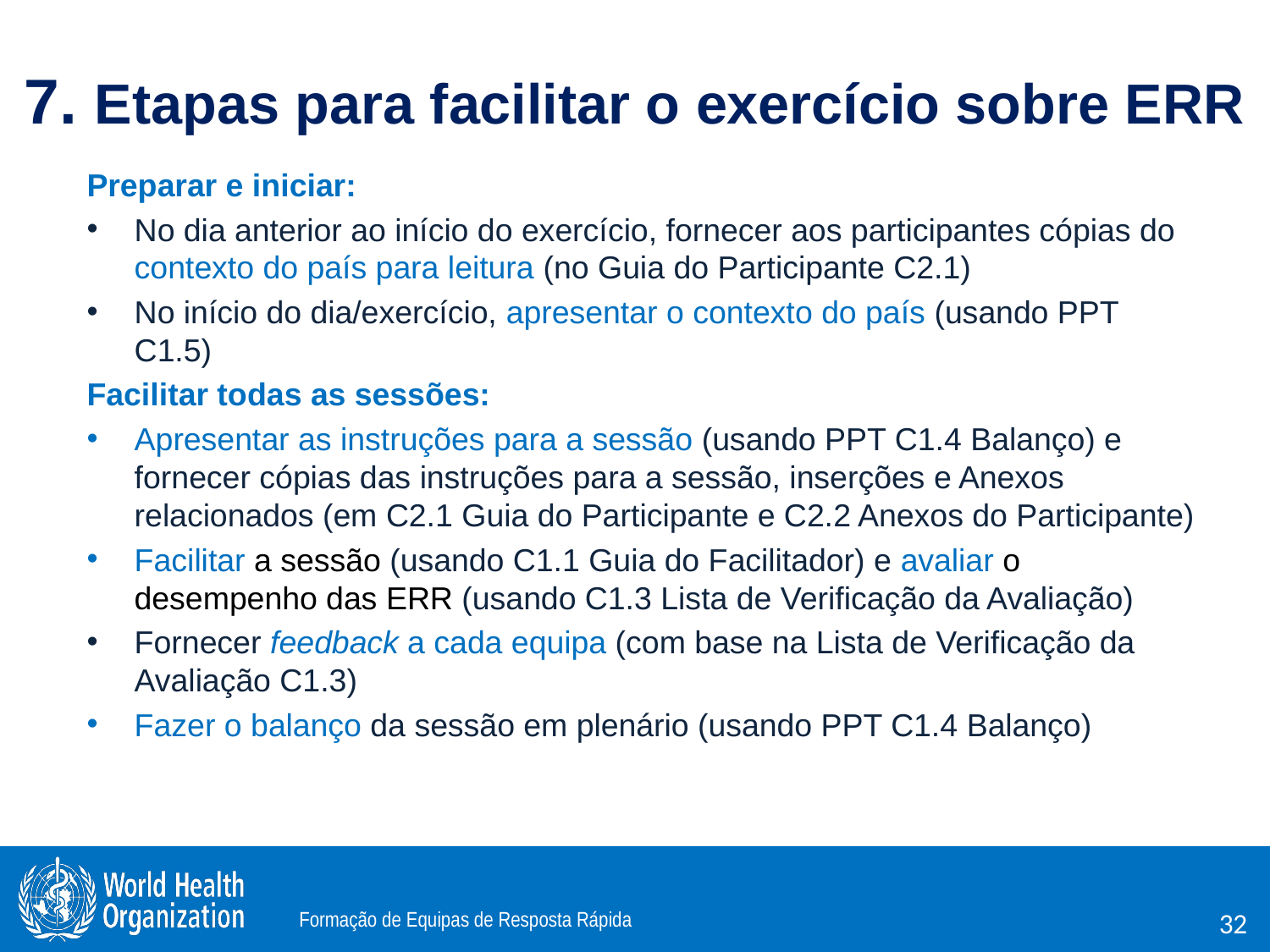

# 7. Etapas para facilitar o exercício sobre ERR
Preparar e iniciar:
No dia anterior ao início do exercício, fornecer aos participantes cópias do contexto do país para leitura (no Guia do Participante C2.1)
No início do dia/exercício, apresentar o contexto do país (usando PPT C1.5)
Facilitar todas as sessões:
Apresentar as instruções para a sessão (usando PPT C1.4 Balanço) e fornecer cópias das instruções para a sessão, inserções e Anexos relacionados (em C2.1 Guia do Participante e C2.2 Anexos do Participante)
Facilitar a sessão (usando C1.1 Guia do Facilitador) e avaliar o desempenho das ERR (usando C1.3 Lista de Verificação da Avaliação)
Fornecer feedback a cada equipa (com base na Lista de Verificação da Avaliação C1.3)
Fazer o balanço da sessão em plenário (usando PPT C1.4 Balanço)